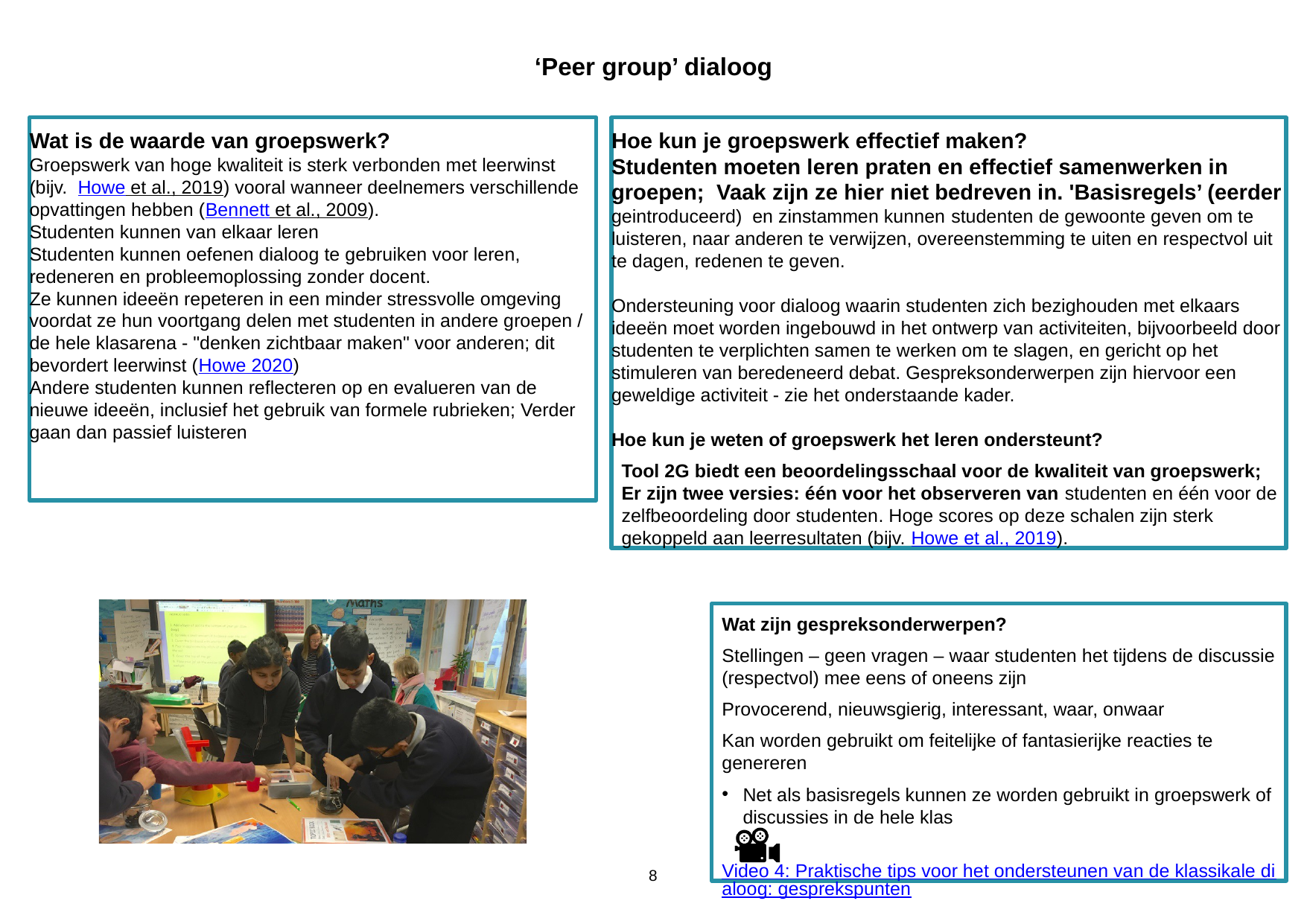

‘Peer group’ dialoog

Wat is de waarde van groepswerk?
Groepswerk van hoge kwaliteit is sterk verbonden met leerwinst (bijv.  Howe et al., 2019) vooral wanneer deelnemers verschillende opvattingen hebben (Bennett et al., 2009).
Studenten kunnen van elkaar leren
Studenten kunnen oefenen dialoog te gebruiken voor leren, redeneren en probleemoplossing zonder docent.
Ze kunnen ideeën repeteren in een minder stressvolle omgeving voordat ze hun voortgang delen met studenten in andere groepen / de hele klasarena - "denken zichtbaar maken" voor anderen; dit bevordert leerwinst (Howe 2020)
Andere studenten kunnen reflecteren op en evalueren van de nieuwe ideeën, inclusief het gebruik van formele rubrieken; Verder gaan dan passief luisteren

Hoe kun je groepswerk effectief maken?
Studenten moeten leren praten en effectief samenwerken in groepen;  Vaak zijn ze hier niet bedreven in. 'Basisregels’ (eerder geintroduceerd)  en zinstammen kunnen studenten de gewoonte geven om te luisteren, naar anderen te verwijzen, overeenstemming te uiten en respectvol uit te dagen, redenen te geven.
Ondersteuning voor dialoog waarin studenten zich bezighouden met elkaars ideeën moet worden ingebouwd in het ontwerp van activiteiten, bijvoorbeeld door studenten te verplichten samen te werken om te slagen, en gericht op het stimuleren van beredeneerd debat. Gespreksonderwerpen zijn hiervoor een geweldige activiteit - zie het onderstaande kader.
Hoe kun je weten of groepswerk het leren ondersteunt?
Tool 2G biedt een beoordelingsschaal voor de kwaliteit van groepswerk; Er zijn twee versies: één voor het observeren van studenten en één voor de zelfbeoordeling door studenten. Hoge scores op deze schalen zijn sterk gekoppeld aan leerresultaten (bijv. Howe et al., 2019).

Wat zijn gespreksonderwerpen?
Stellingen – geen vragen – waar studenten het tijdens de discussie (respectvol) mee eens of oneens zijn
Provocerend, nieuwsgierig, interessant, waar, onwaar
Kan worden gebruikt om feitelijke of fantasierijke reacties te genereren
Net als basisregels kunnen ze worden gebruikt in groepswerk of discussies in de hele klas
              Video 4: Praktische tips voor het ondersteunen van de klassikale dialoog: gesprekspunten

8